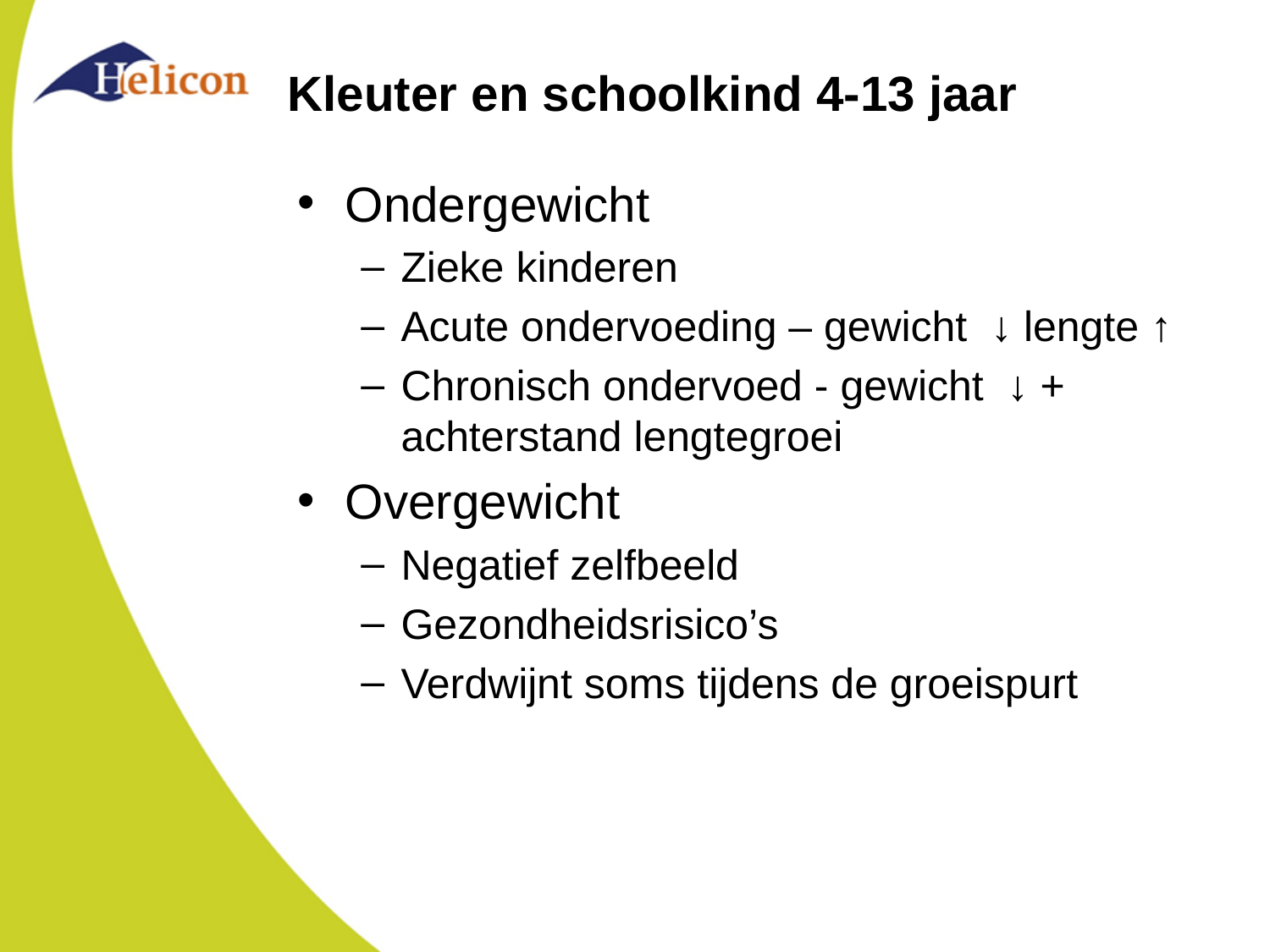

# Kleuter en schoolkind 4-13 jaar
Ondergewicht
Zieke kinderen
Acute ondervoeding – gewicht  ↓ lengte ↑
Chronisch ondervoed - gewicht  ↓ + achterstand lengtegroei
Overgewicht
Negatief zelfbeeld
Gezondheidsrisico’s
Verdwijnt soms tijdens de groeispurt